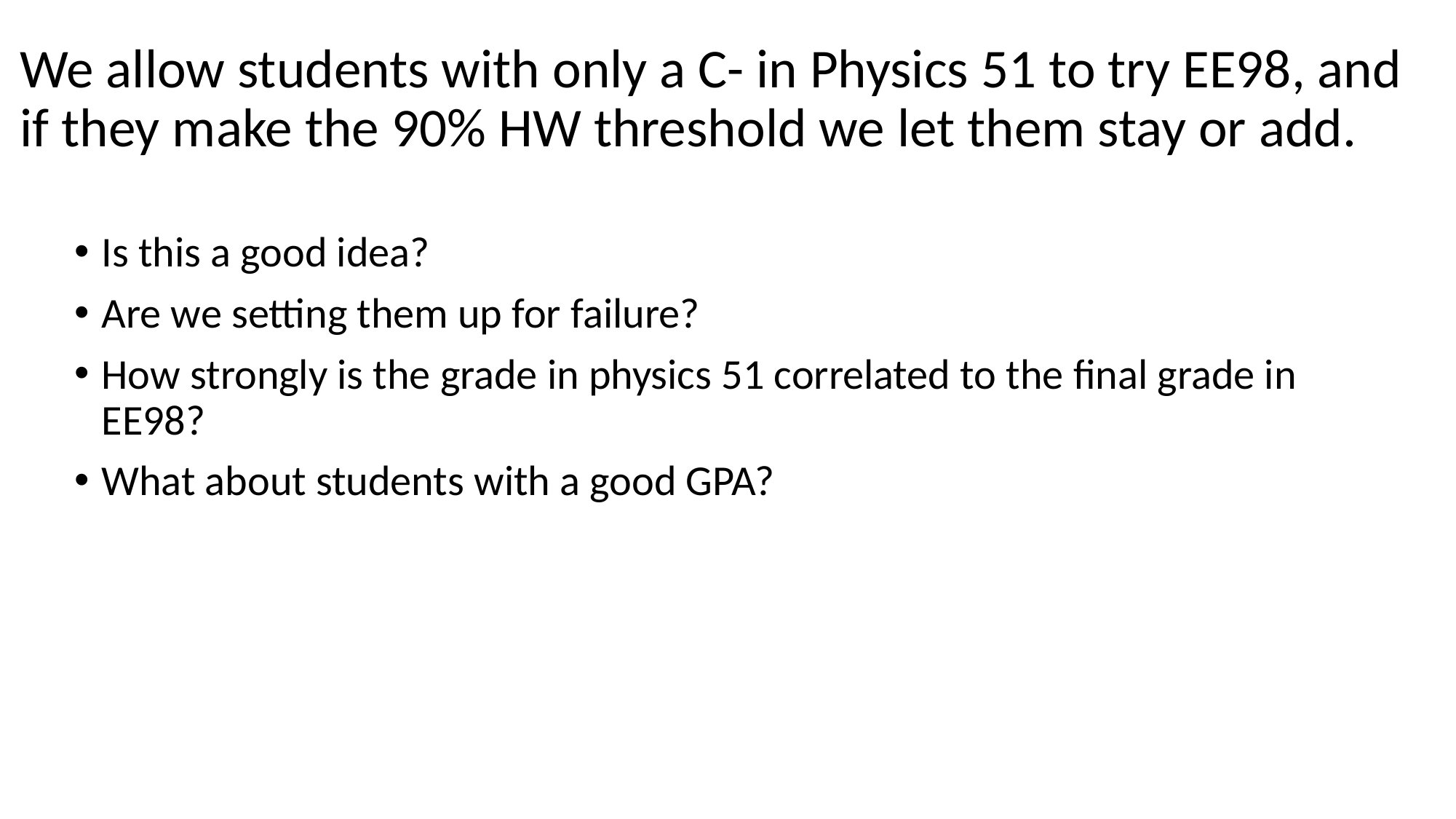

# We allow students with only a C- in Physics 51 to try EE98, and if they make the 90% HW threshold we let them stay or add.
Is this a good idea?
Are we setting them up for failure?
How strongly is the grade in physics 51 correlated to the final grade in EE98?
What about students with a good GPA?